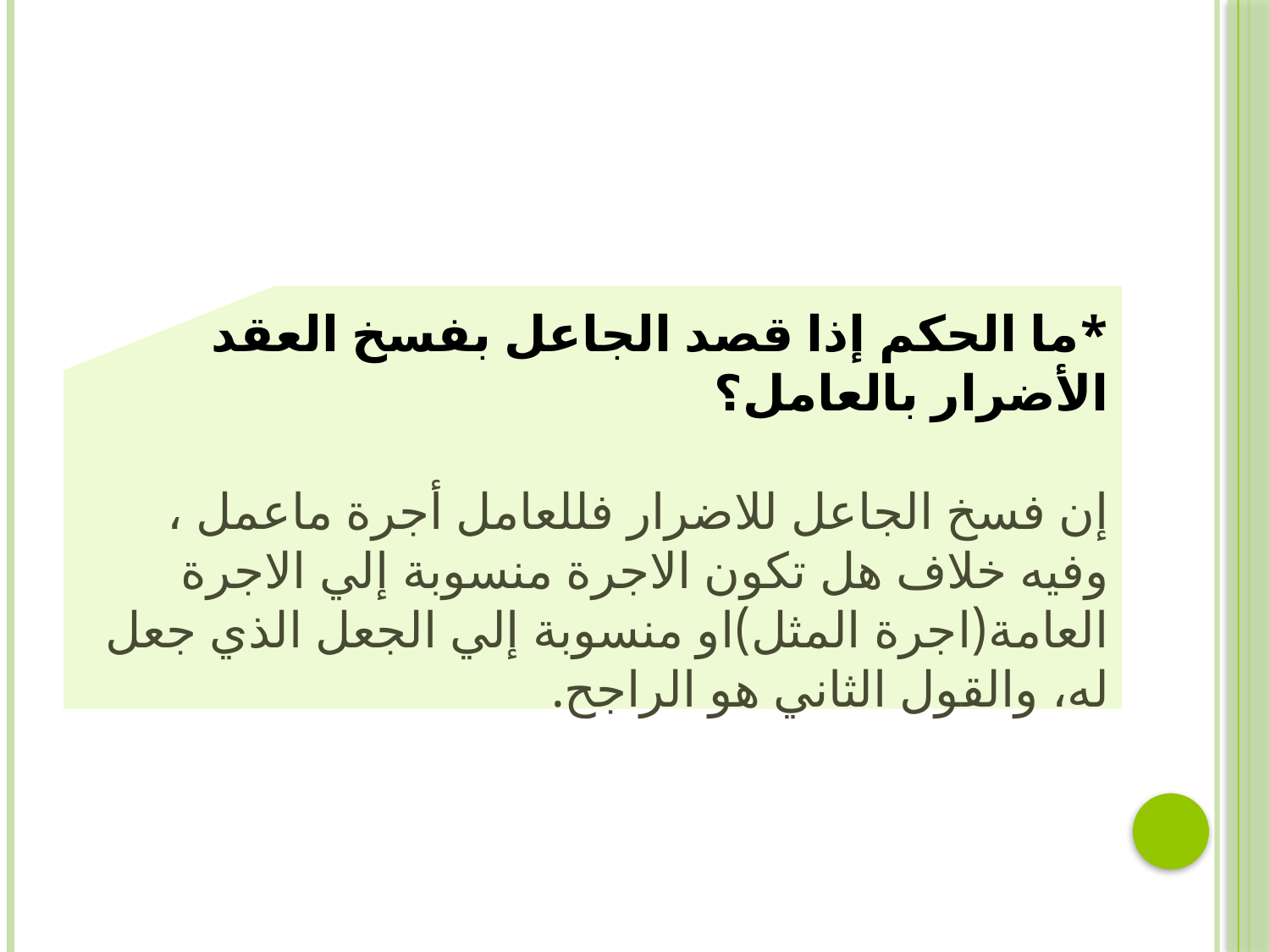

*ما الحكم إذا قصد الجاعل بفسخ العقد الأضرار بالعامل؟

إن فسخ الجاعل للاضرار فللعامل أجرة ماعمل ، وفيه خلاف هل تكون الاجرة منسوبة إلي الاجرة العامة(اجرة المثل)او منسوبة إلي الجعل الذي جعل له، والقول الثاني هو الراجح.